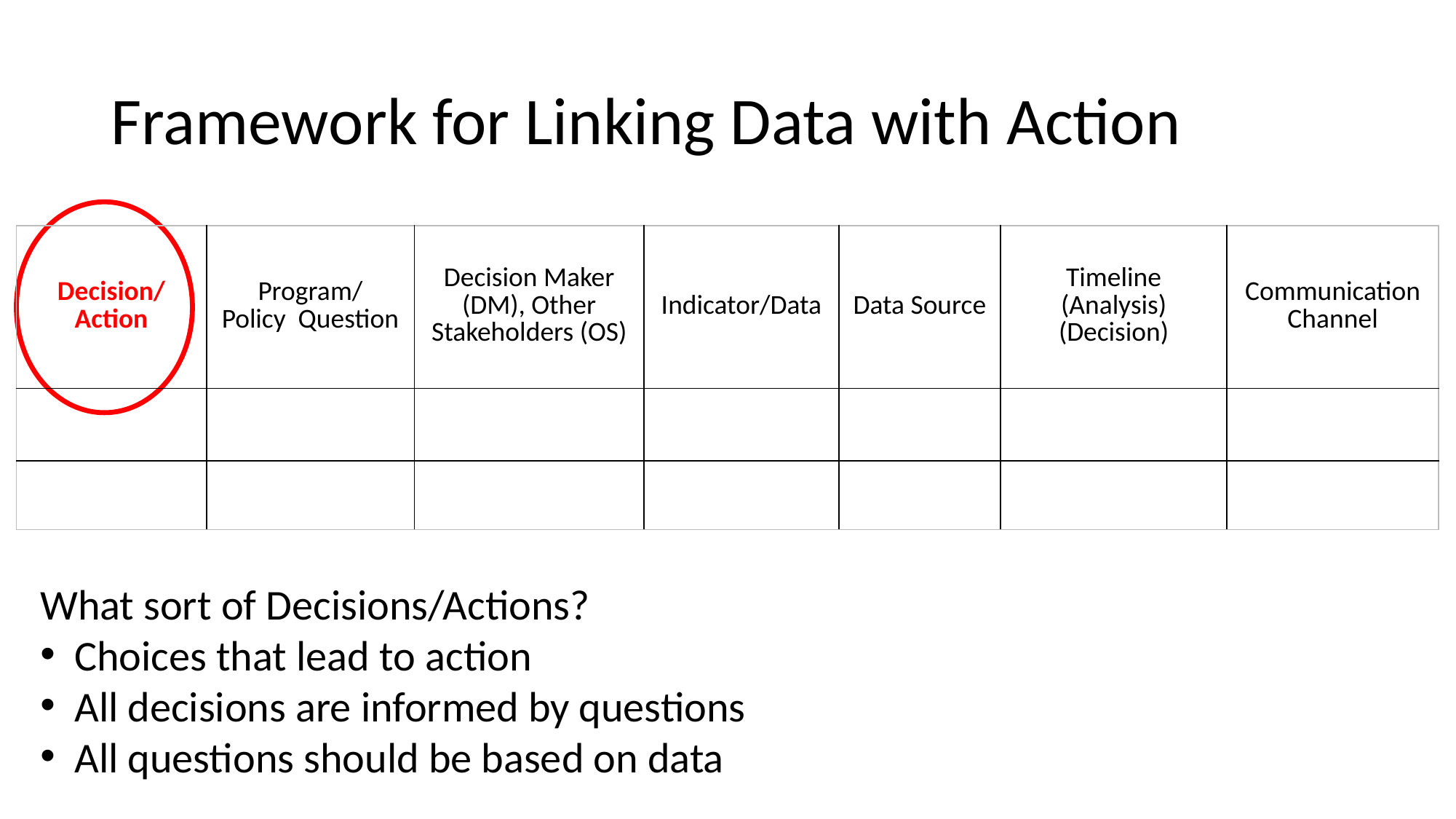

# Framework for Linking Data with Action

| Decision/ Action | Program/ Policy Question | Decision Maker (DM), Other Stakeholders (OS) | Indicator/Data | Data Source | Timeline (Analysis) (Decision) | Communication Channel |
| --- | --- | --- | --- | --- | --- | --- |
|  |  |  |  |  |  |  |
|  |  |  |  |  |  |  |
What sort of Decisions/Actions?
Choices that lead to action
All decisions are informed by questions
All questions should be based on data